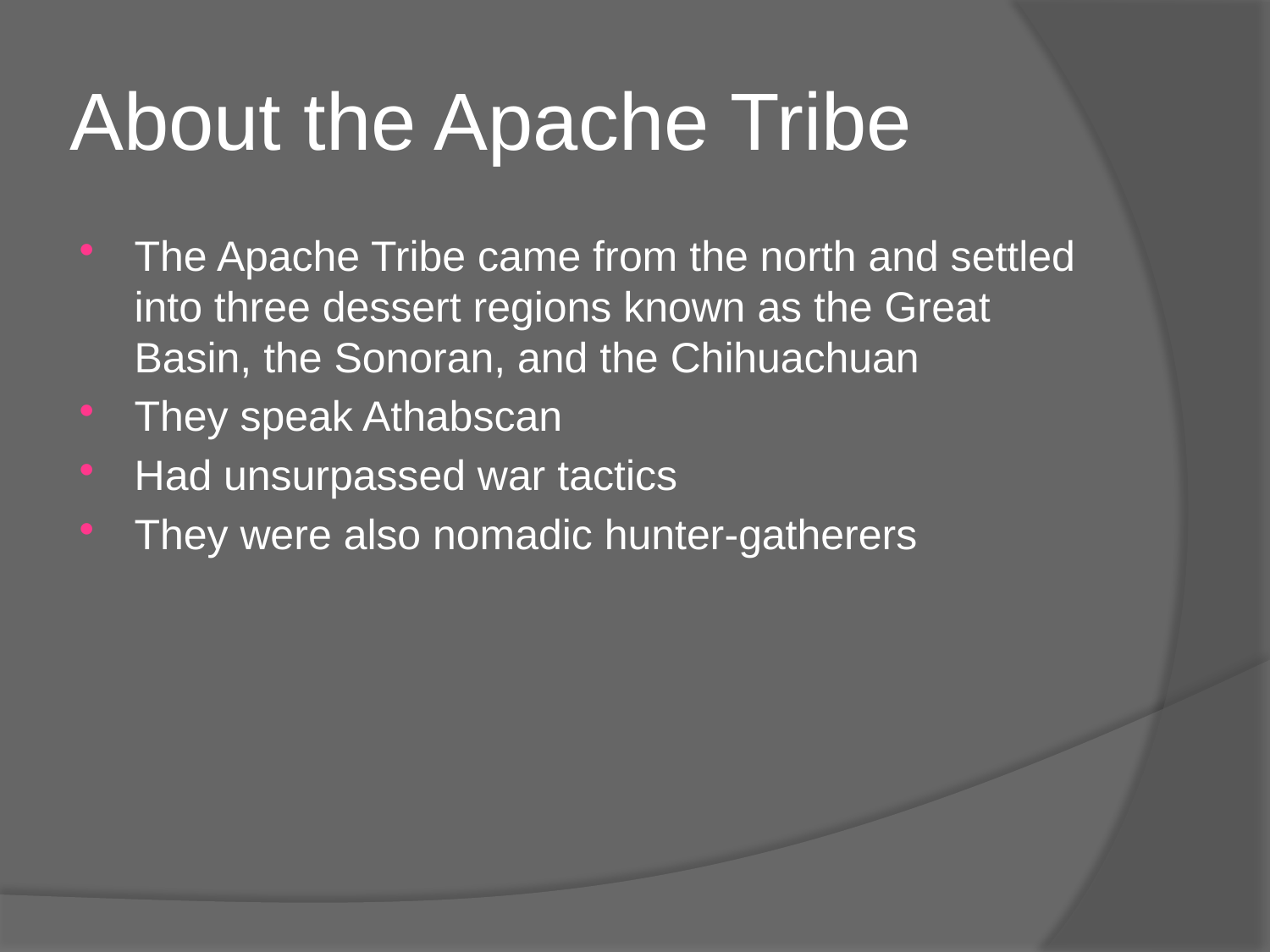

# About the Apache Tribe
The Apache Tribe came from the north and settled into three dessert regions known as the Great Basin, the Sonoran, and the Chihuachuan
They speak Athabscan
Had unsurpassed war tactics
They were also nomadic hunter-gatherers